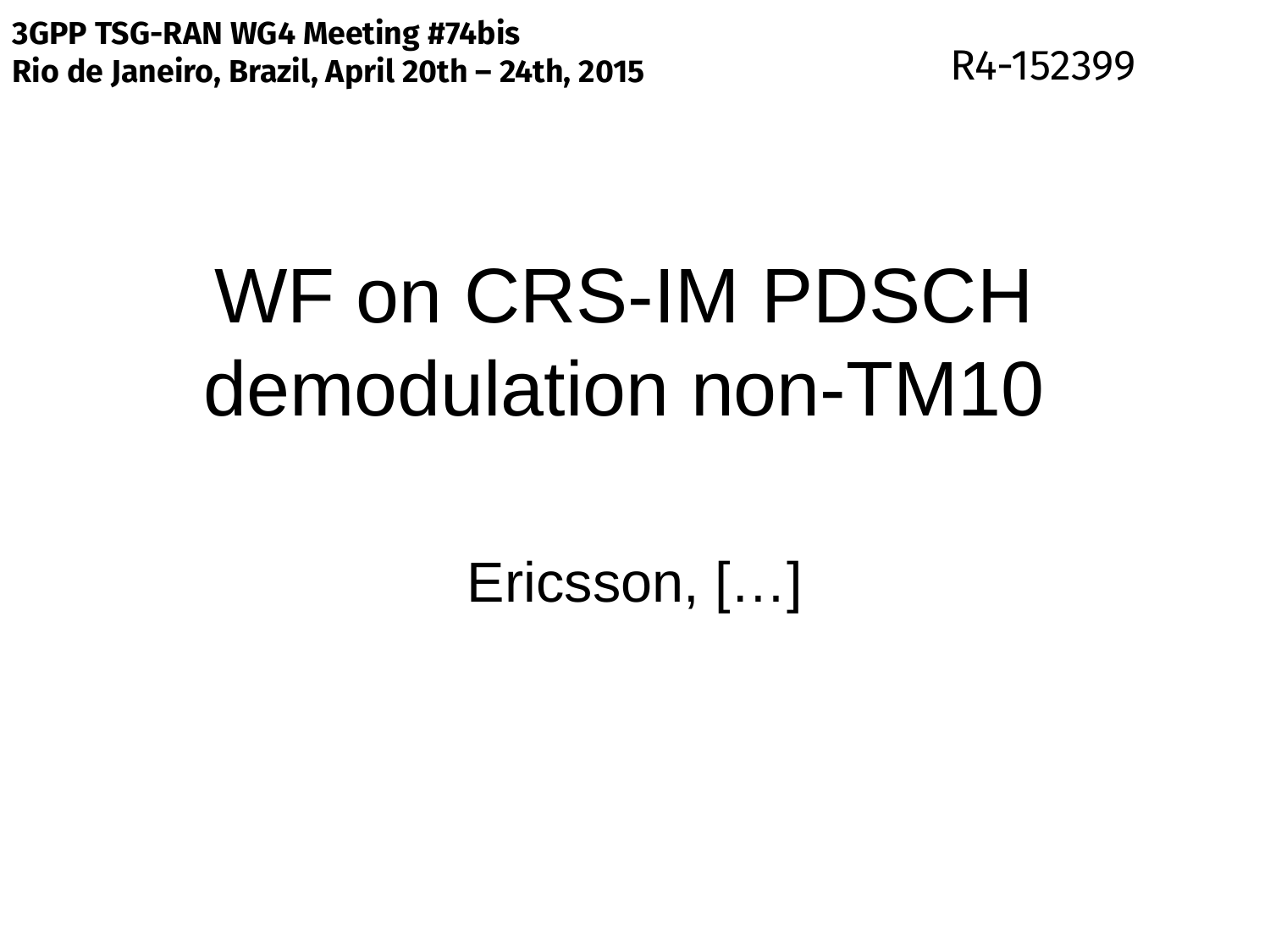

3GPP TSG-RAN WG4 Meeting #74bis
Rio de Janeiro, Brazil, April 20th – 24th, 2015
R4-152399
# WF on CRS-IM PDSCH demodulation non-TM10
Ericsson, […]